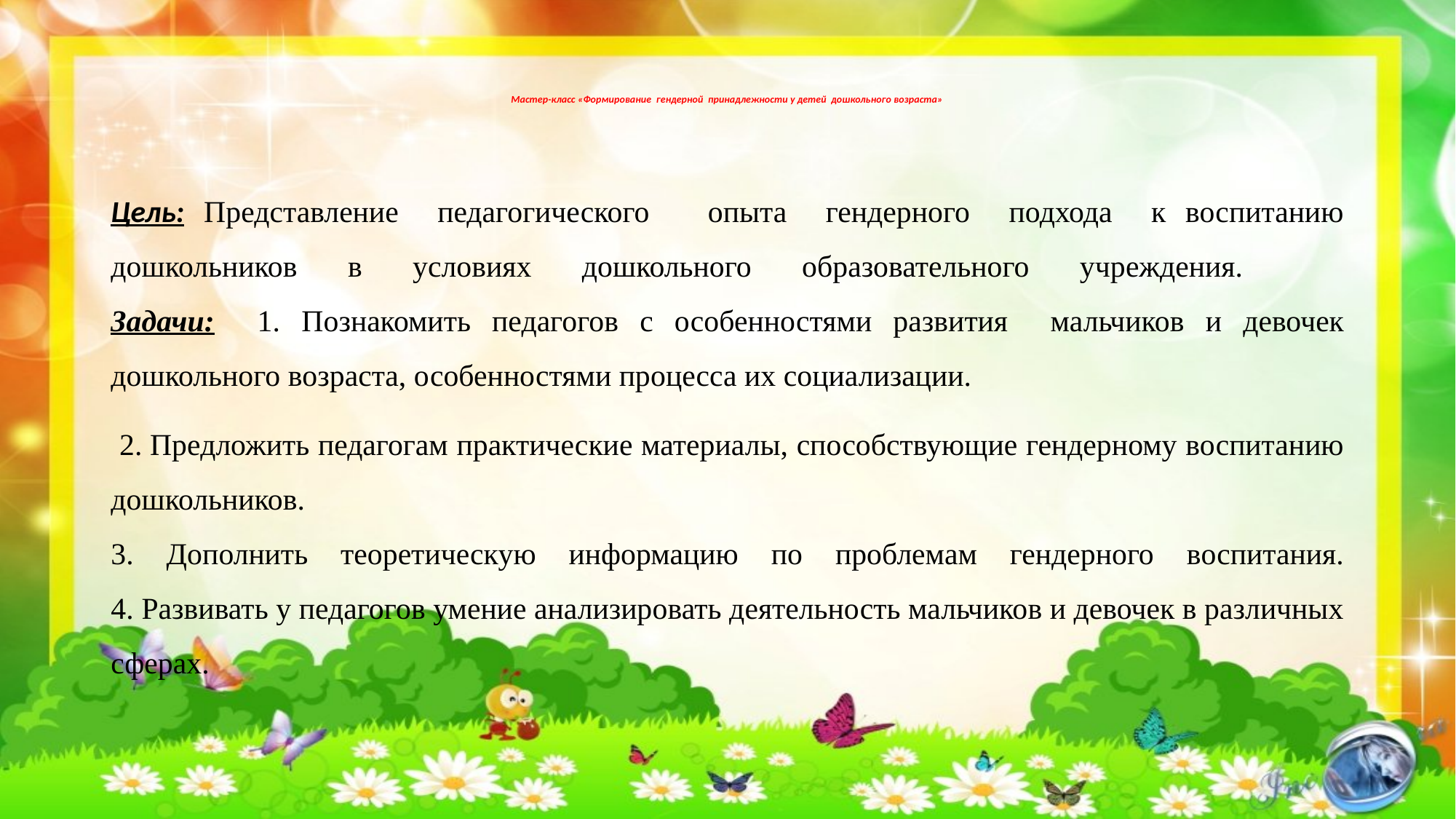

# Мастер-класс «Формирование  гендерной  принадлежности у детей  дошкольного возраста»
Цель: Представление  педагогического   опыта  гендерного  подхода  к воспитанию дошкольников в условиях дошкольного образовательного учреждения.
Задачи:  1. Познакомить педагогов с особенностями развития  мальчиков и девочек дошкольного возраста, особенностями процесса их социализации.
 2. Предложить педагогам практические материалы, способствующие гендерному воспитанию дошкольников.
3. Дополнить теоретическую информацию по проблемам гендерного воспитания.
4. Развивать у педагогов умение анализировать деятельность мальчиков и девочек в различных сферах.